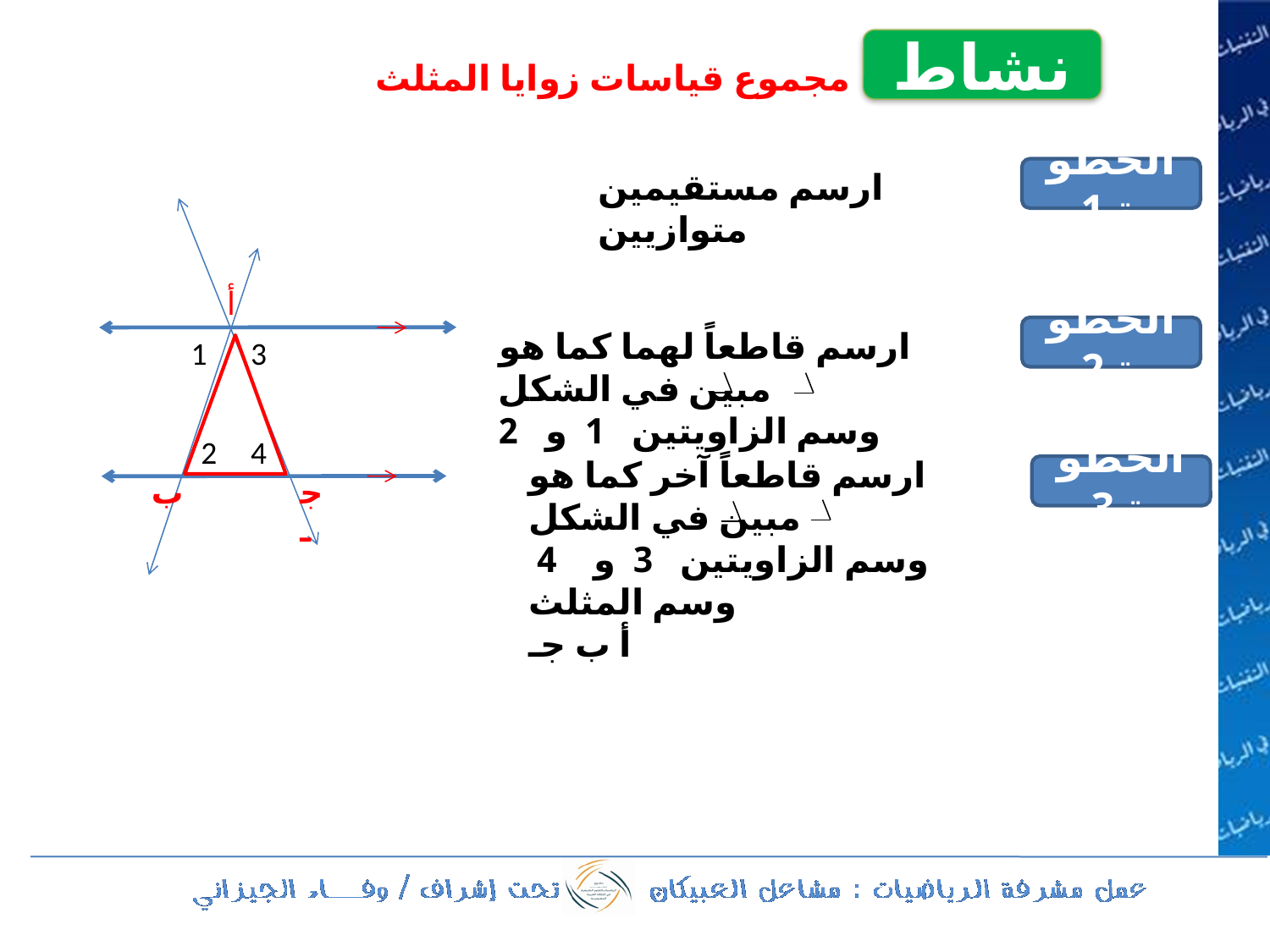

نشاط
مجموع قياسات زوايا المثلث
ارسم مستقيمين متوازيين
الخطوة 1
أ
ارسم قاطعاً لهما كما هو مبين في الشكل
وسم الزاويتين   1  و   2
الخطوة 2
1
3

2
4
ارسم قاطعاً آخر كما هو مبين في الشكل
وسم الزاويتين   3  و    4  وسم المثلث
أ ب جـ
الخطوة 3
ب
جـ